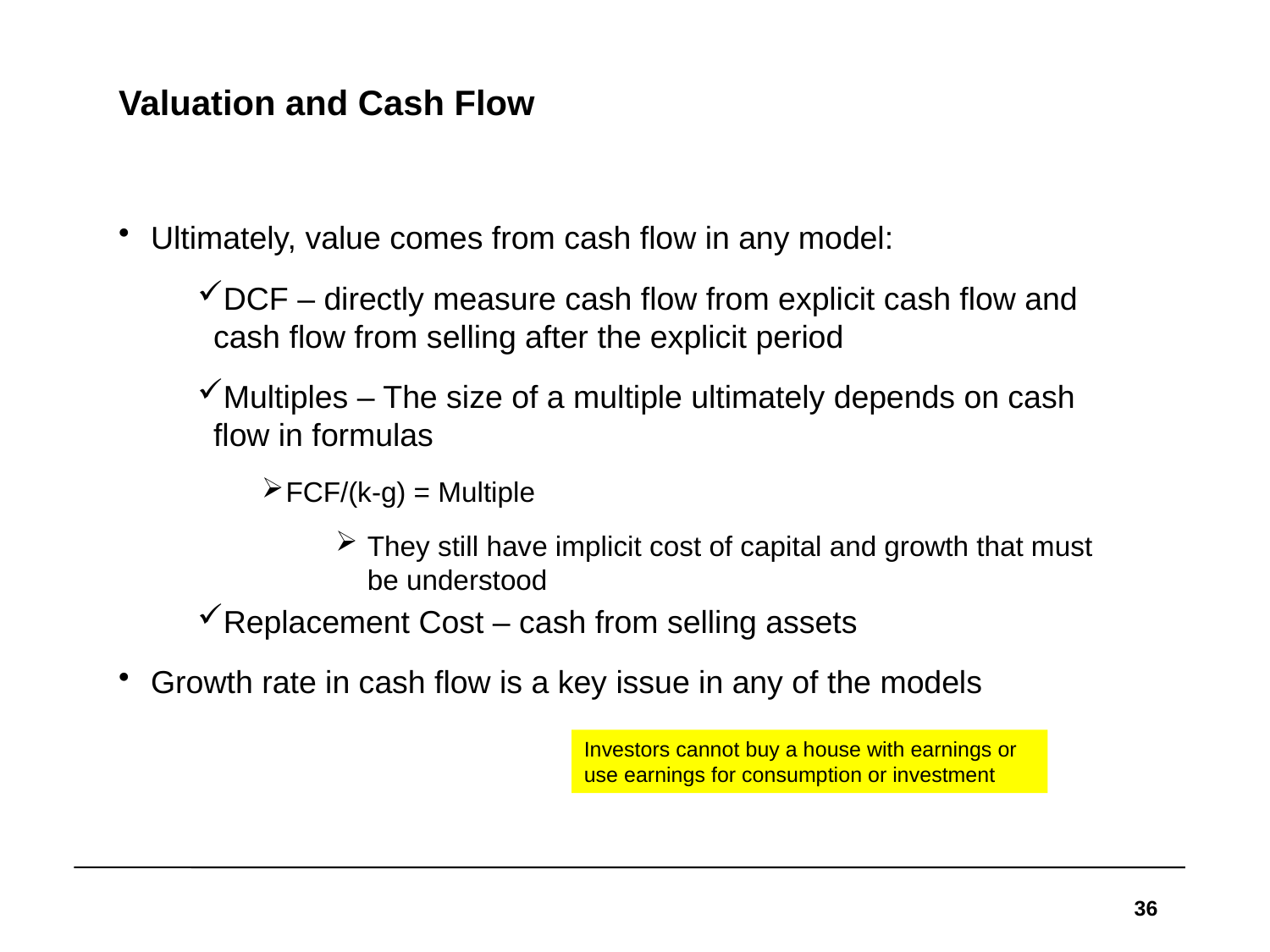

# Valuation and Cash Flow
Ultimately, value comes from cash flow in any model:
DCF – directly measure cash flow from explicit cash flow and cash flow from selling after the explicit period
Multiples – The size of a multiple ultimately depends on cash flow in formulas
FCF/(k-g) = Multiple
They still have implicit cost of capital and growth that must be understood
Replacement Cost – cash from selling assets
Growth rate in cash flow is a key issue in any of the models
Investors cannot buy a house with earnings or use earnings for consumption or investment